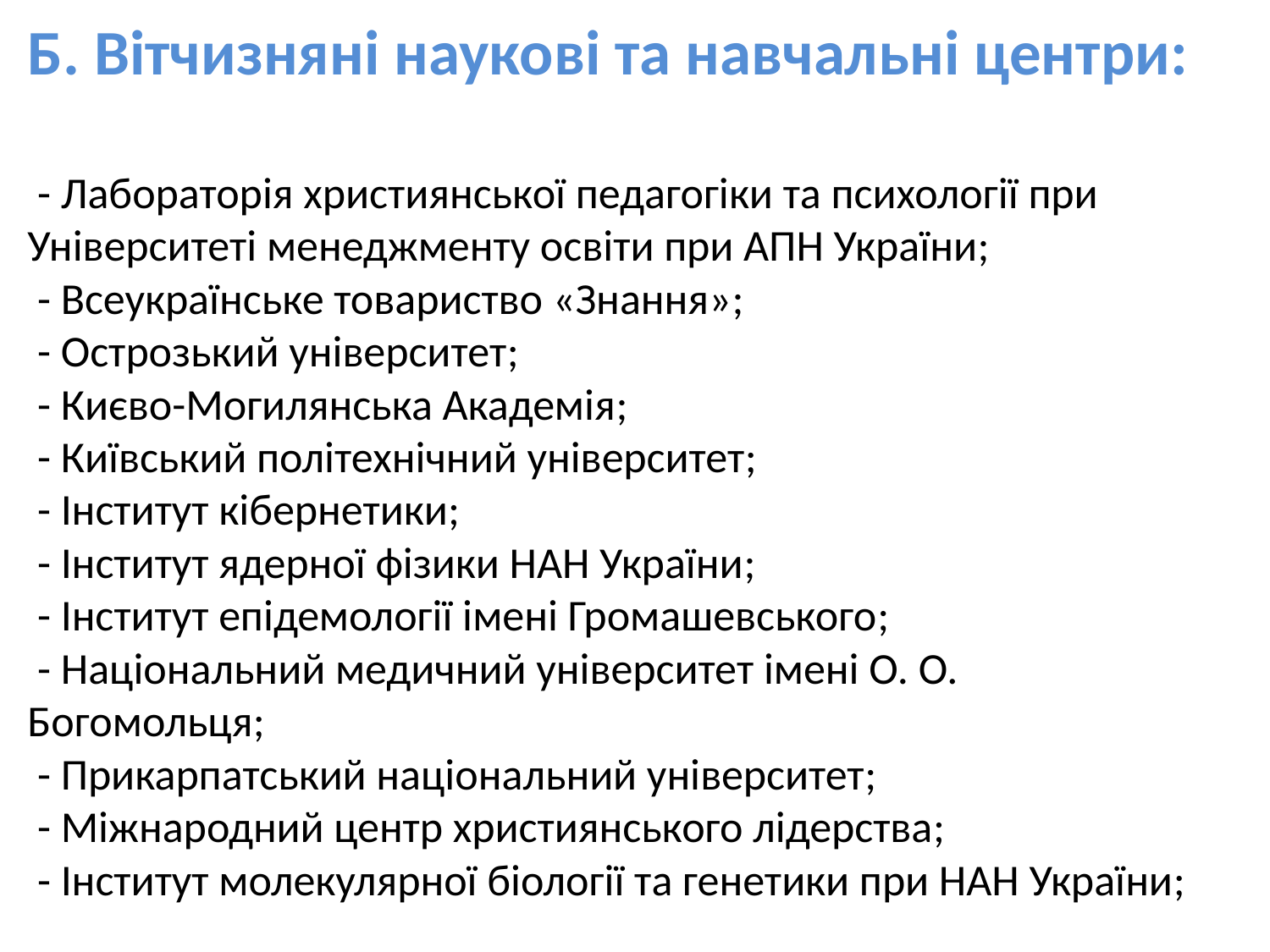

Б. Вітчизняні наукові та навчальні центри:

 - Лабораторія християнської педагогіки та психології при Університеті менеджменту освіти при АПН України;
 - Всеукраїнське товариство «Знання»;
 - Острозький університет;
 - Києво-Могилянська Академія;
 - Київський політехнічний університет;
 - Інститут кібернетики;
 - Інститут ядерної фізики НАН України;
 - Інститут епідемології імені Громашевського;
 - Національний медичний університет імені О. О. Богомольця;
 - Прикарпатський національний університет;
 - Міжнародний центр християнського лідерства;
 - Інститут молекулярної біології та генетики при НАН України;